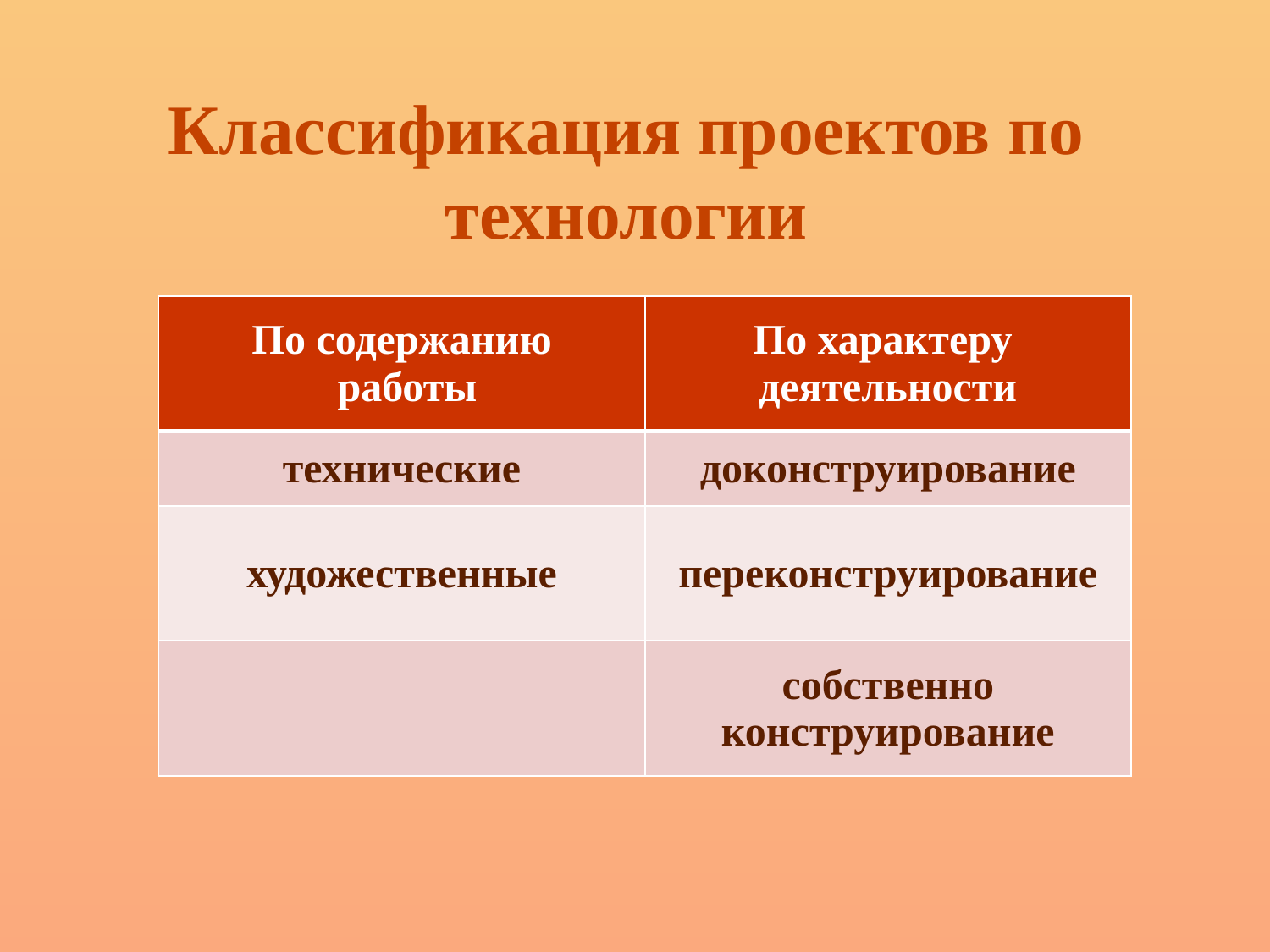

# Классификация проектов по технологии
| По содержанию работы | По характеру деятельности |
| --- | --- |
| технические | доконструирование |
| художественные | переконструирование |
|  | собственно конструирование |